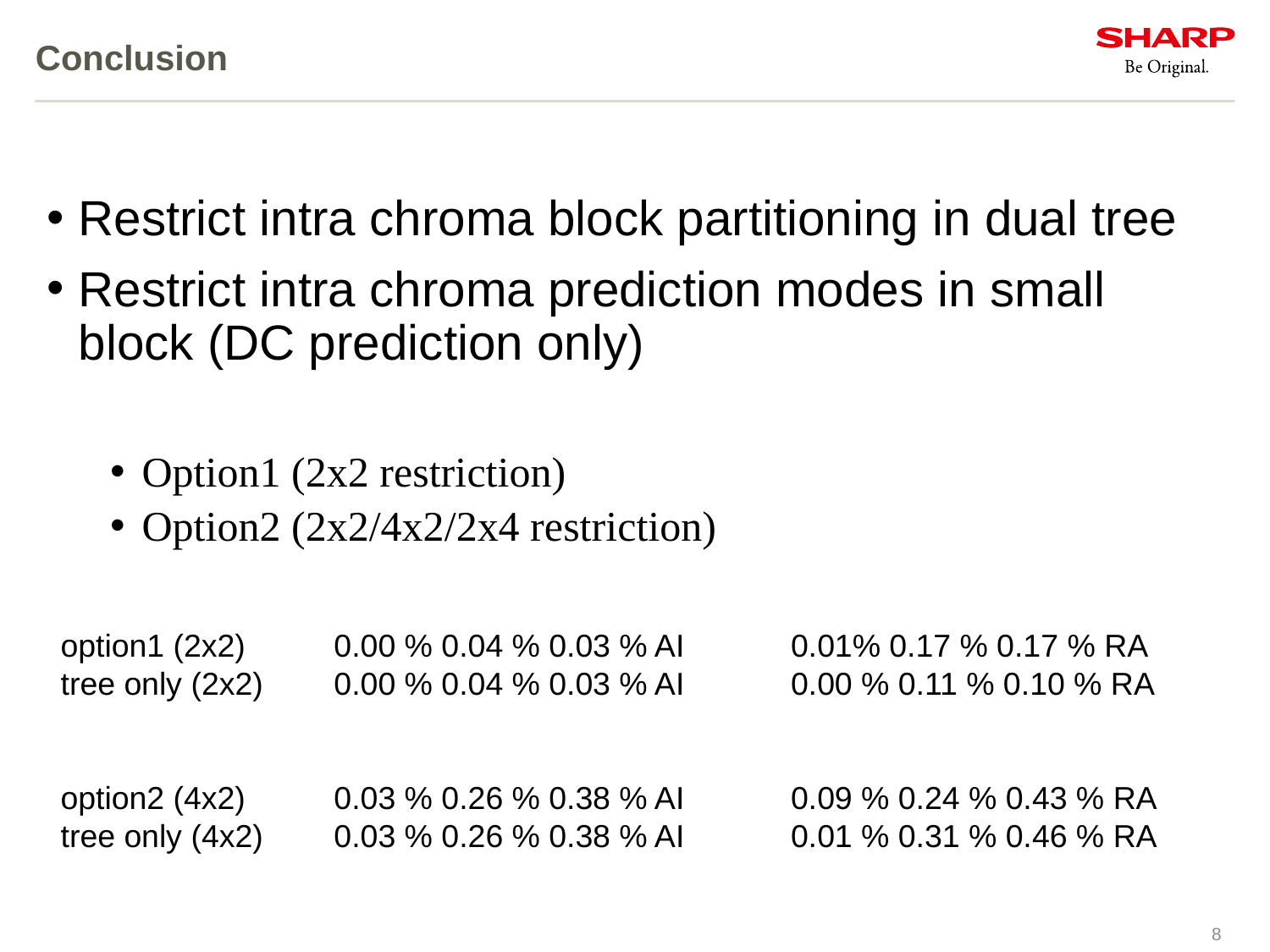

# Conclusion

Restrict intra chroma block partitioning in dual tree
Restrict intra chroma prediction modes in small block (DC prediction only)

Option1 (2x2 restriction)
Option2 (2x2/4x2/2x4 restriction)

option1 (2x2)          0.00 % 0.04 % 0.03 % AI            0.01% 0.17 % 0.17 % RA
tree only (2x2)        0.00 % 0.04 % 0.03 % AI            0.00 % 0.11 % 0.10 % RA

option2 (4x2)          0.03 % 0.26 % 0.38 % AI            0.09 % 0.24 % 0.43 % RA
tree only (4x2)        0.03 % 0.26 % 0.38 % AI            0.01 % 0.31 % 0.46 % RA
8